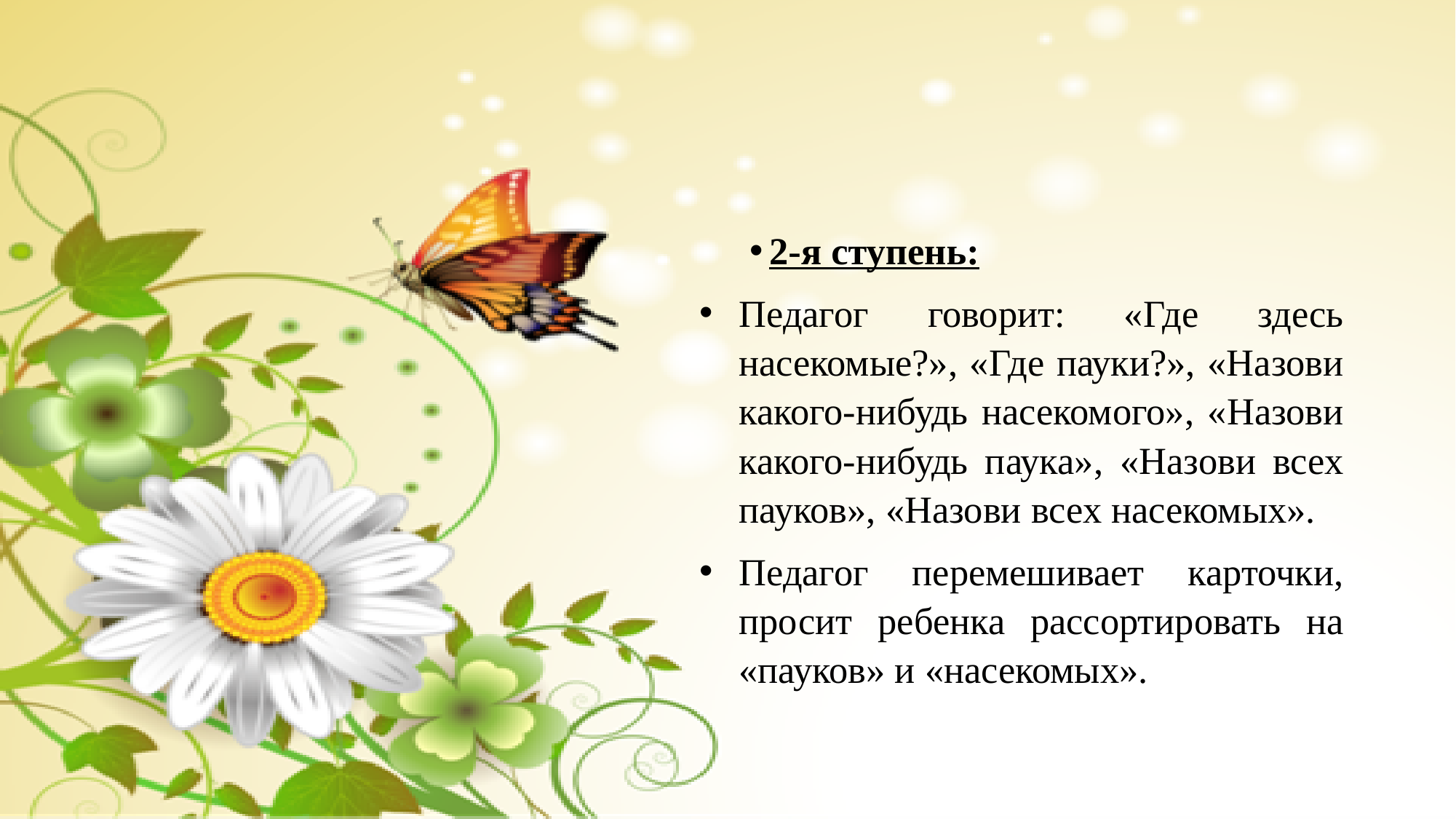

#
2-я ступень:
Педагог говорит: «Где здесь насекомые?», «Где пауки?», «Назови какого-нибудь насекомого», «Назови какого-нибудь паука», «Назови всех пауков», «Назови всех насекомых».
Педагог перемешивает карточки, просит ребенка рассортировать на «пауков» и «насекомых».